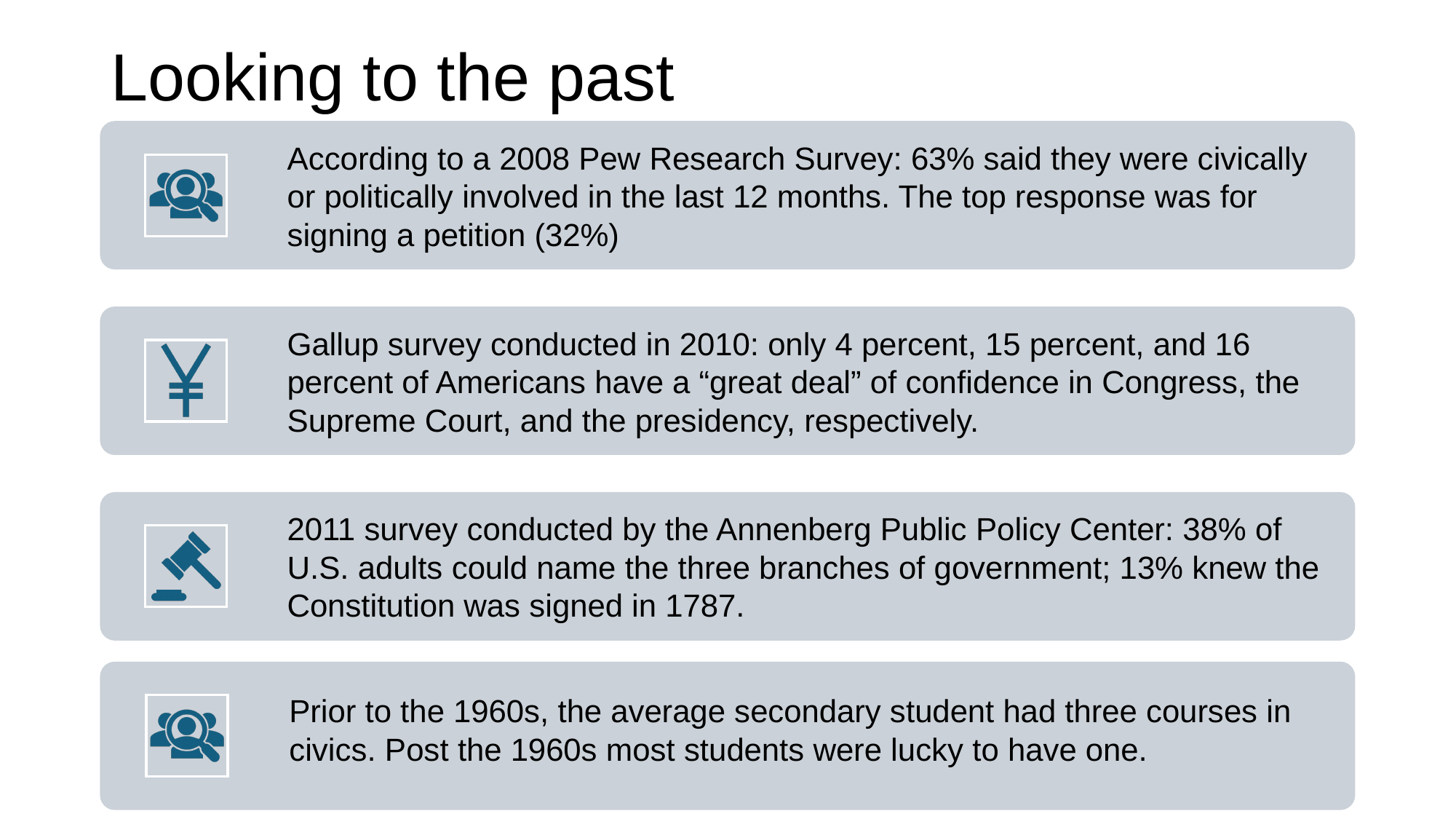

# Looking to the past

According to a 2008 Pew Research Survey: 63% said they were civically or politically involved in the last 12 months. The top response was for signing a petition (32%)

Gallup survey conducted in 2010: only 4 percent, 15 percent, and 16 percent of Americans have a “great deal” of confidence in Congress, the Supreme Court, and the presidency, respectively.

2011 survey conducted by the Annenberg Public Policy Center: 38% of U.S. adults could name the three branches of government; 13% knew the Constitution was signed in 1787.

Prior to the 1960s, the average secondary student had three courses in civics. Post the 1960s most students were lucky to have one.